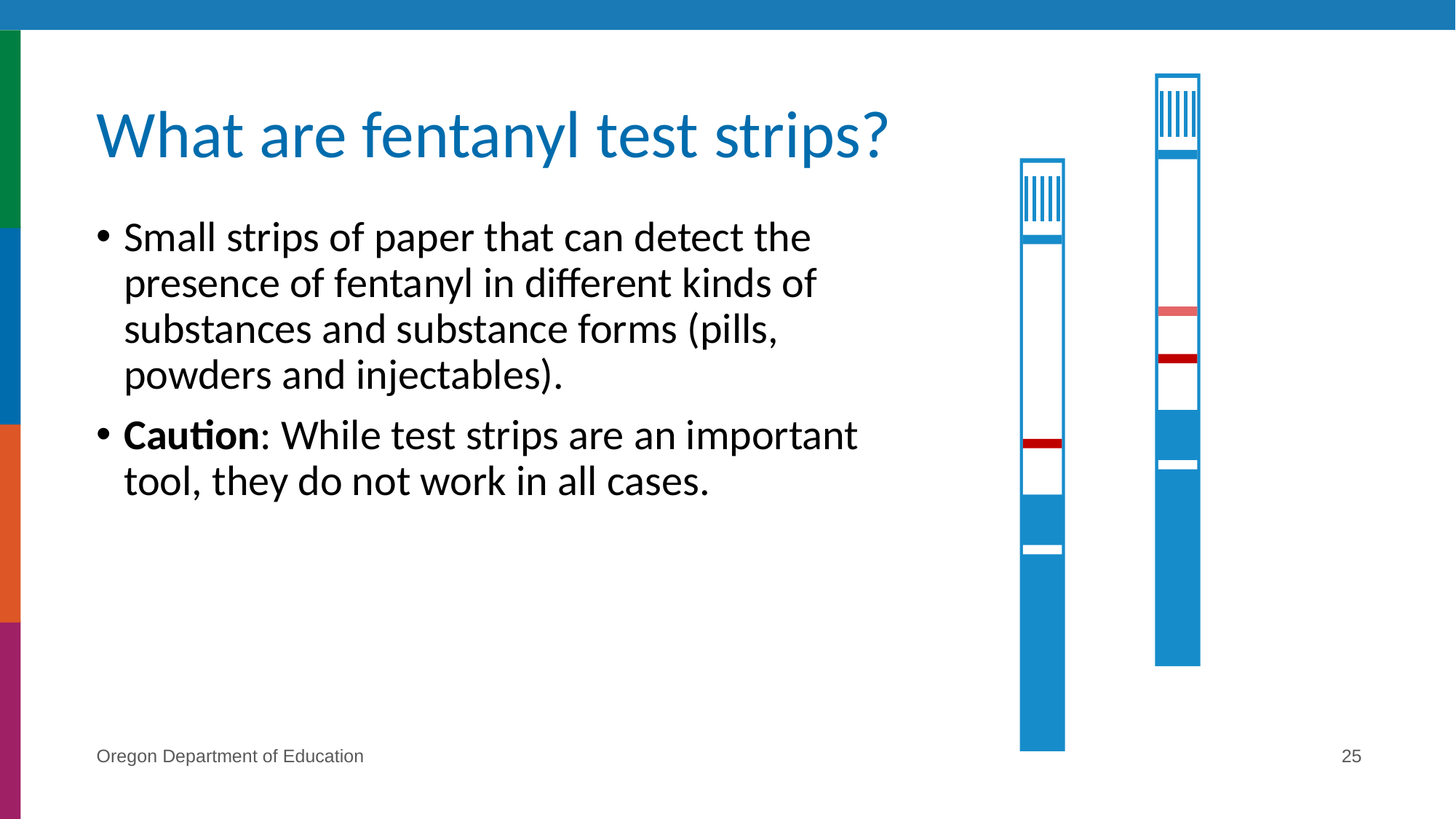

# What are fentanyl test strips?

Small strips of paper that can detect the presence of fentanyl in different kinds of substances and substance forms (pills, powders and injectables).
Caution: While test strips are an important tool, they do not work in all cases.

Oregon Department of Education
25